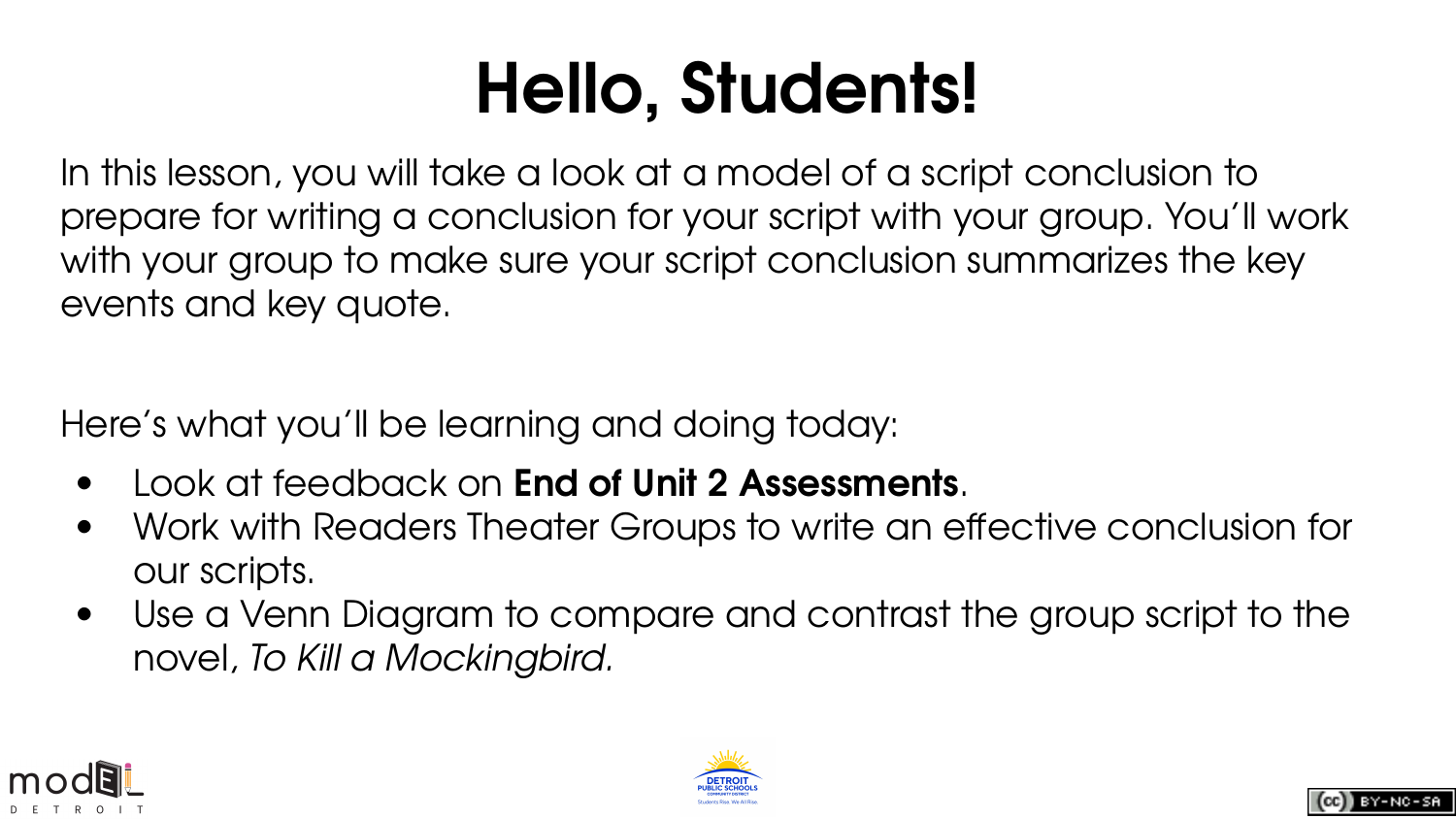

# Hello, Students!
In this lesson, you will take a look at a model of a script conclusion to prepare for writing a conclusion for your script with your group. You’ll work with your group to make sure your script conclusion summarizes the key events and key quote.

Here’s what you’ll be learning and doing today:
Look at feedback on End of Unit 2 Assessments.
Work with Readers Theater Groups to write an effective conclusion for our scripts.
Use a Venn Diagram to compare and contrast the group script to the novel, To Kill a Mockingbird.